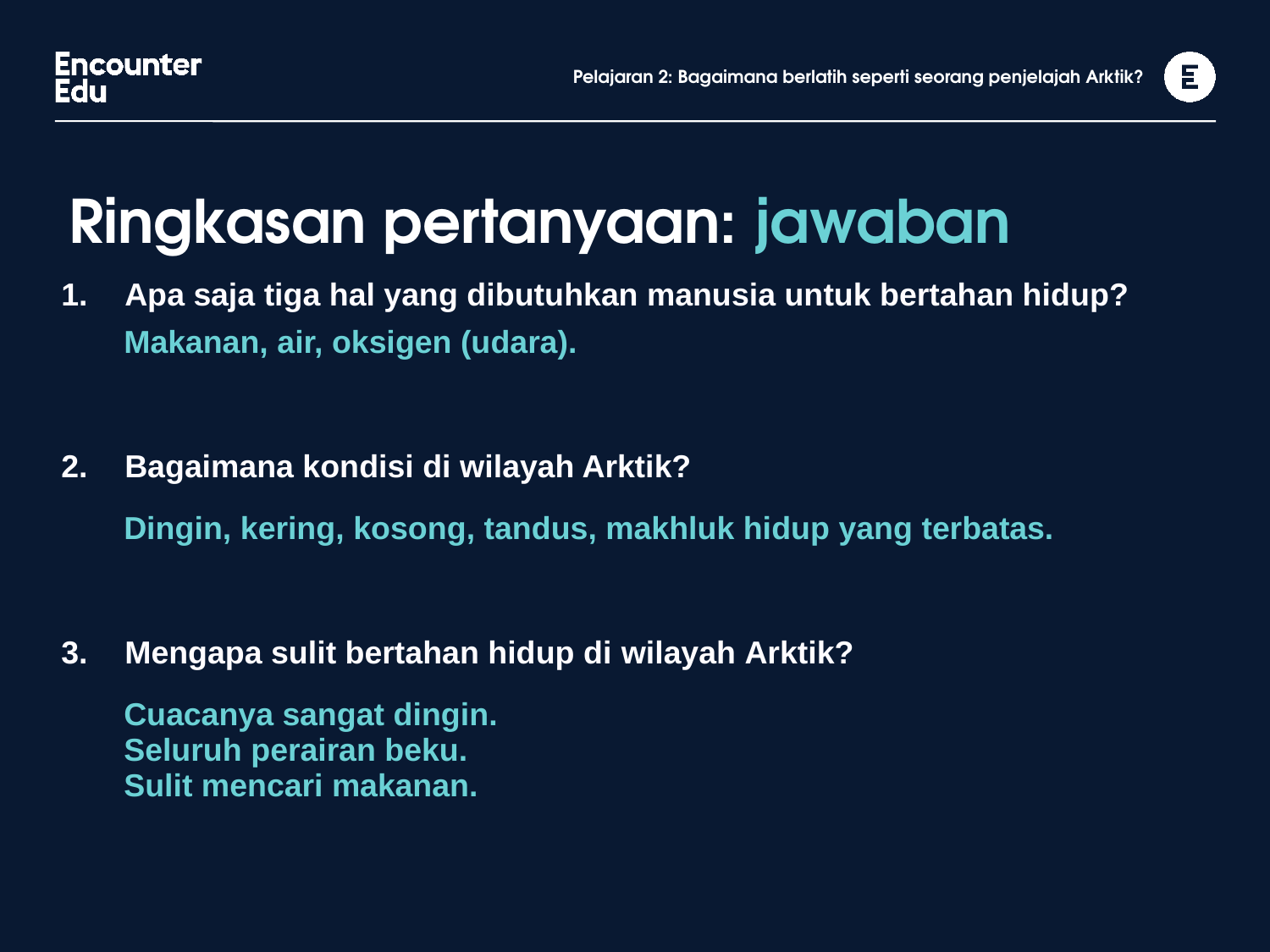

# Pelajaran 2: Bagaimana berlatih seperti seorang penjelajah Arktik?
Ringkasan pertanyaan: jawaban
| Apa saja tiga hal yang dibutuhkan manusia untuk bertahan hidup? |
| --- |
| Makanan, air, oksigen (udara). |
| Bagaimana kondisi di wilayah Arktik? |
| Dingin, kering, kosong, tandus, makhluk hidup yang terbatas. |
| Mengapa sulit bertahan hidup di wilayah Arktik? |
| Cuacanya sangat dingin. Seluruh perairan beku. Sulit mencari makanan. |